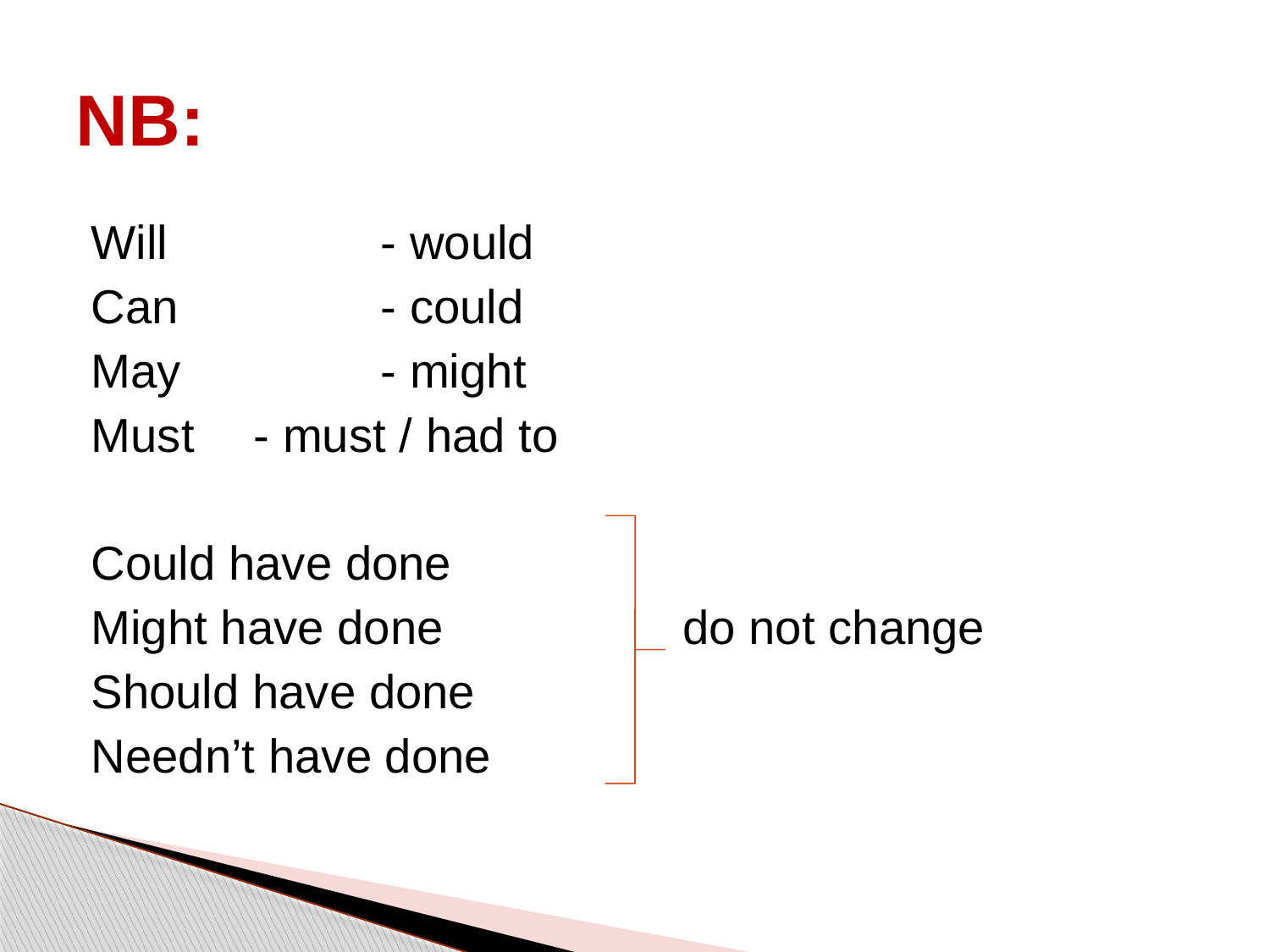

# NB:
Will		- would
Can		- could
May		- might
Must	- must / had to

Could have done
Might have done                  do not change
Should have done
Needn’t have done